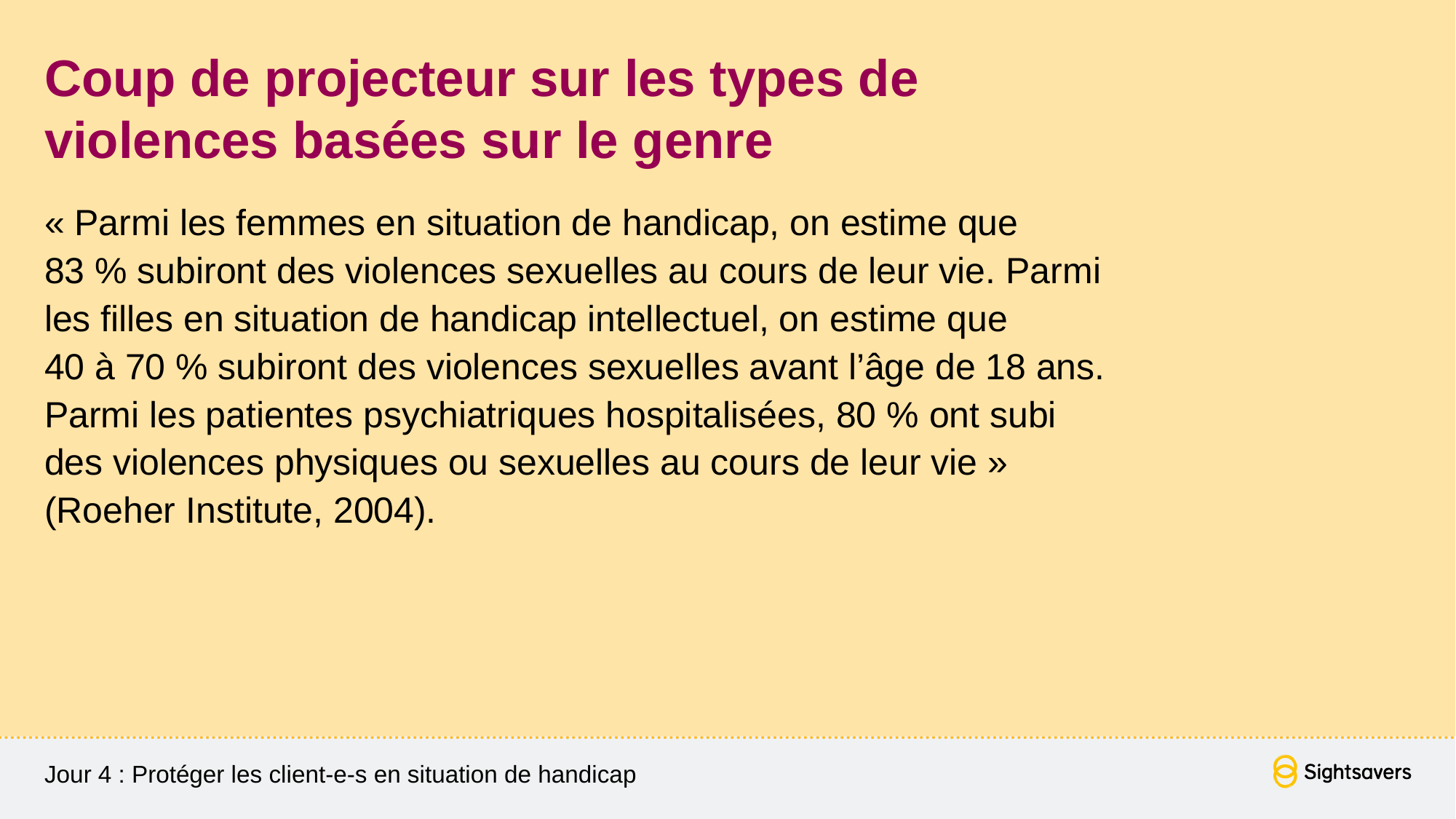

# Coup de projecteur sur les types de violences basées sur le genre
« Parmi les femmes en situation de handicap, on estime que
83 % subiront des violences sexuelles au cours de leur vie. Parmi
les filles en situation de handicap intellectuel, on estime que
40 à 70 % subiront des violences sexuelles avant l’âge de 18 ans. Parmi les patientes psychiatriques hospitalisées, 80 % ont subi
des violences physiques ou sexuelles au cours de leur vie »
(Roeher Institute, 2004).
Jour 4 : Protéger les client-e-s en situation de handicap